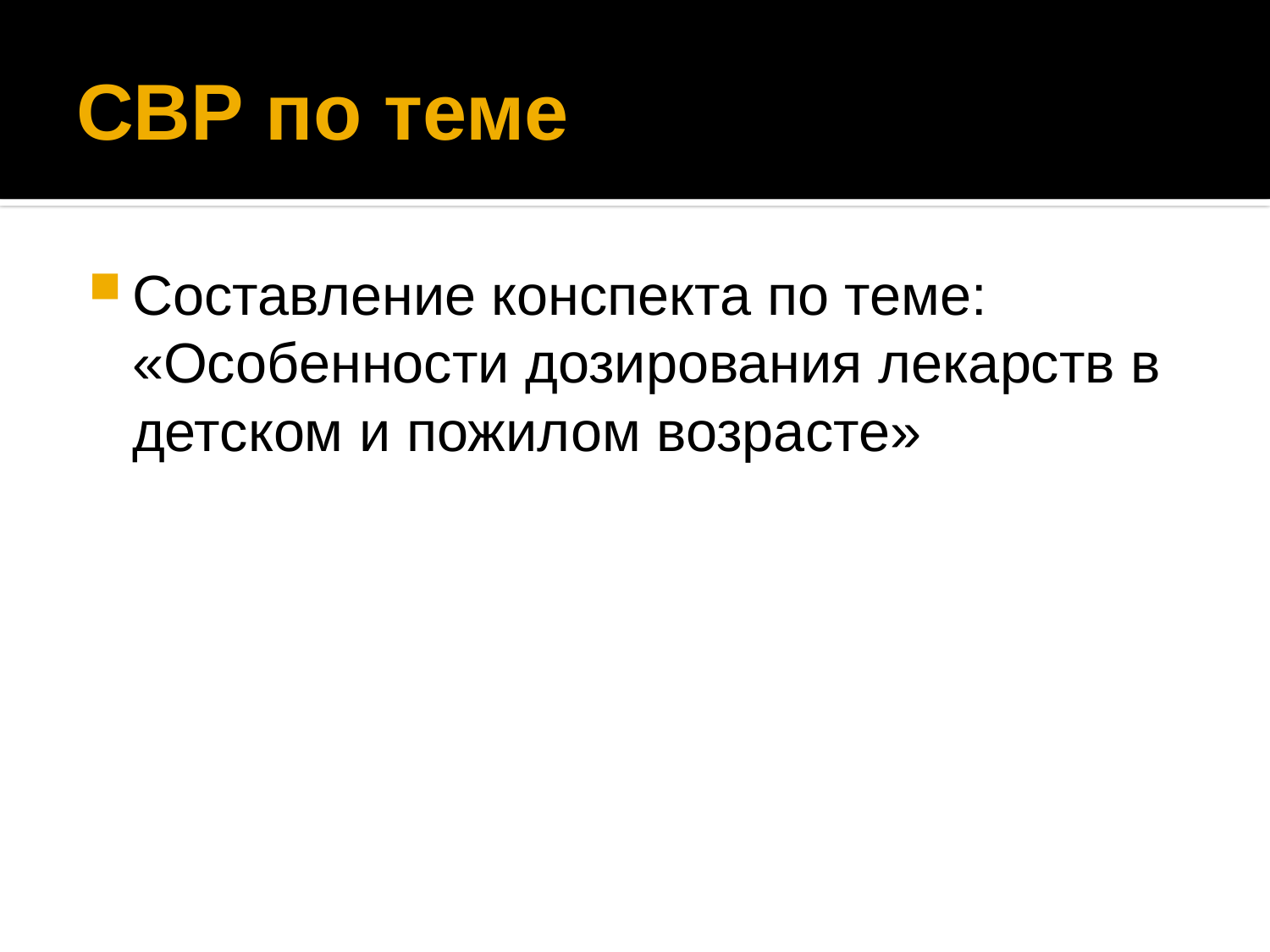

# СВР по теме
Составление конспекта по теме: «Особенности дозирования лекарств в детском и пожилом возрасте»